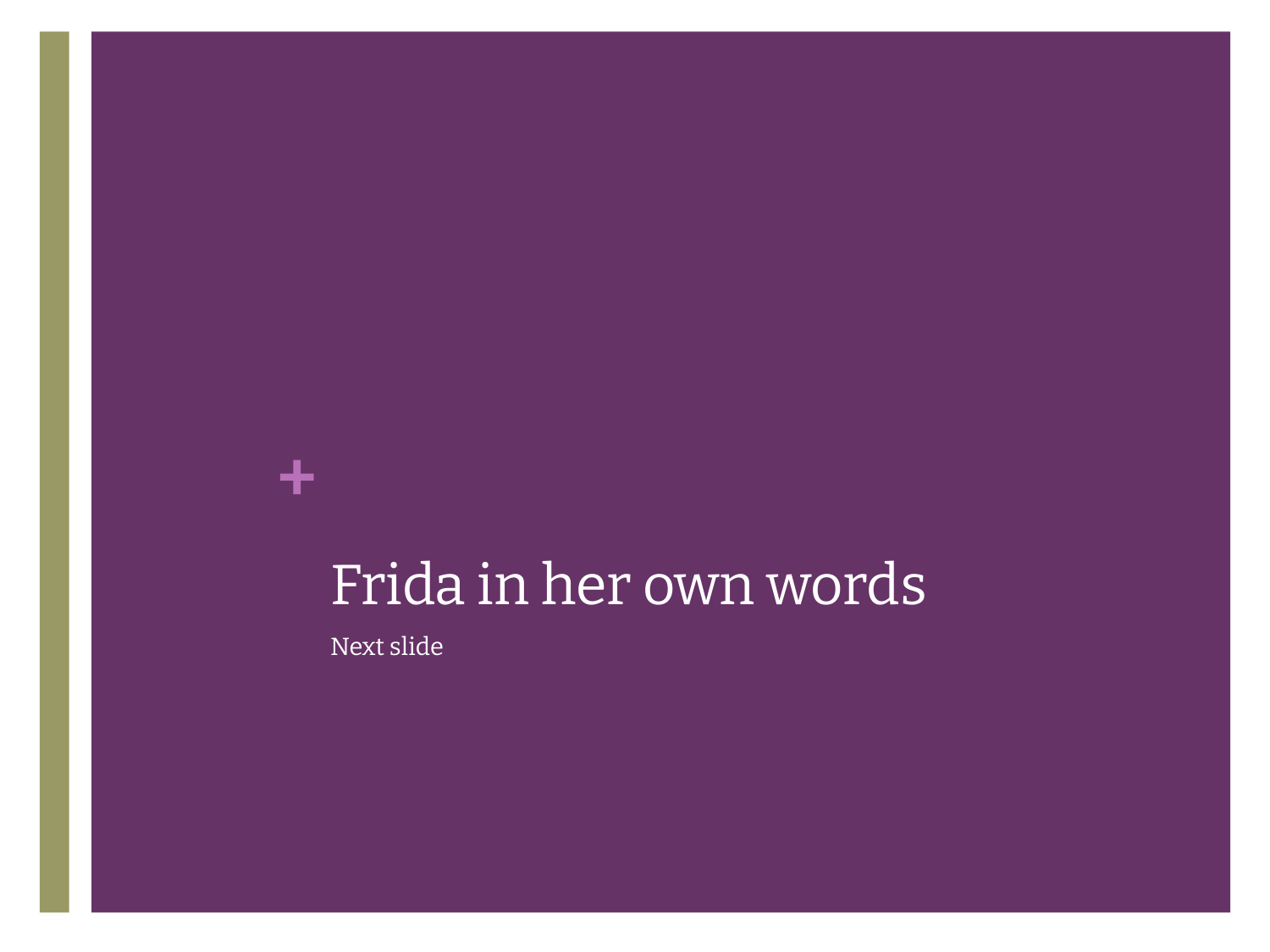

# Frida in her own words
Next slide